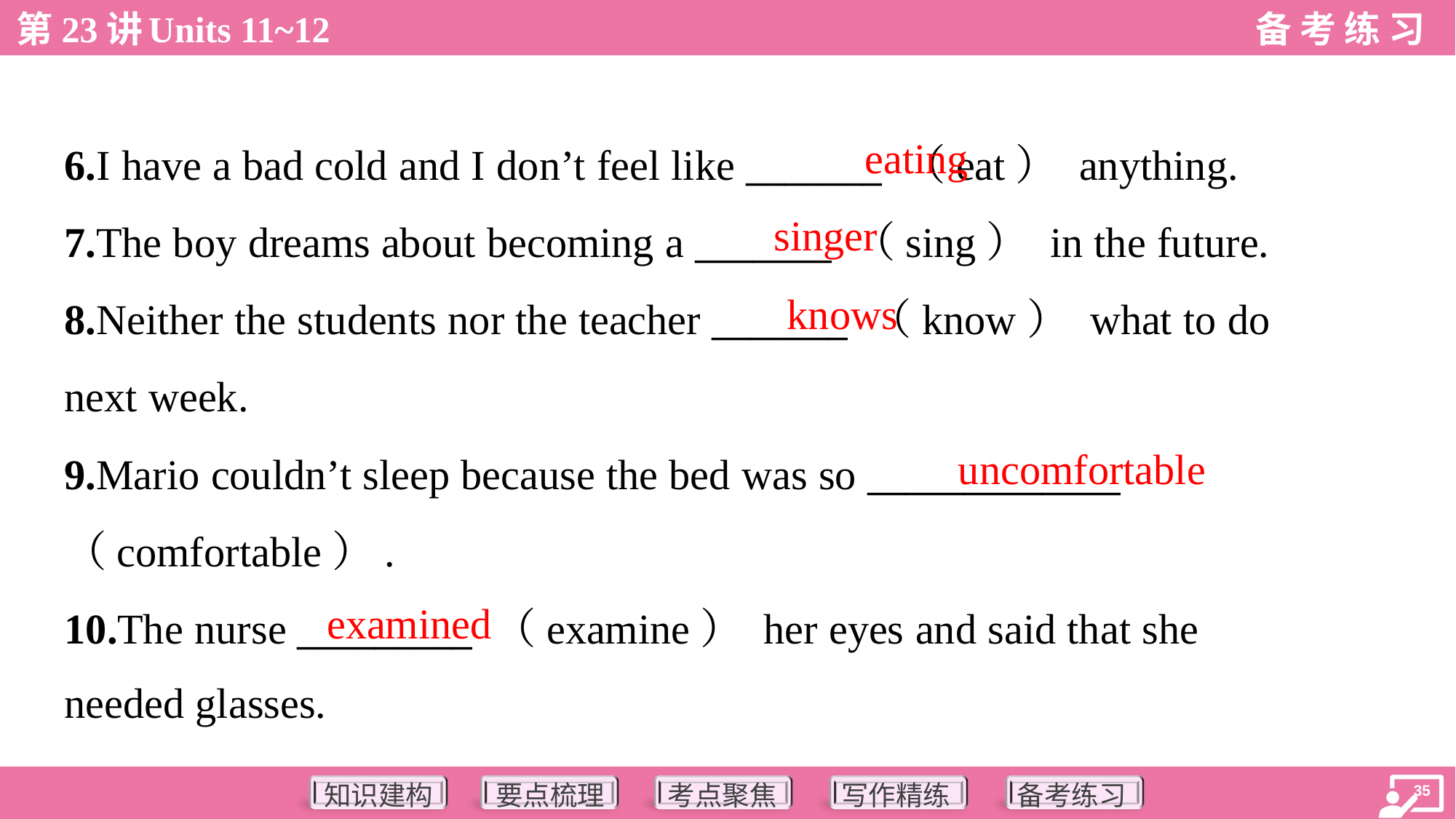

eating
6.I have a bad cold and I don’t feel like _______ （eat） anything.
7.The boy dreams about becoming a _______ （sing） in the future.
8.Neither the students nor the teacher _______ （know） what to do
next week.
9.Mario couldn’t sleep because the bed was so _____________
（comfortable）.
10.The nurse _________ （examine） her eyes and said that she
needed glasses.
singer
knows
uncomfortable
examined